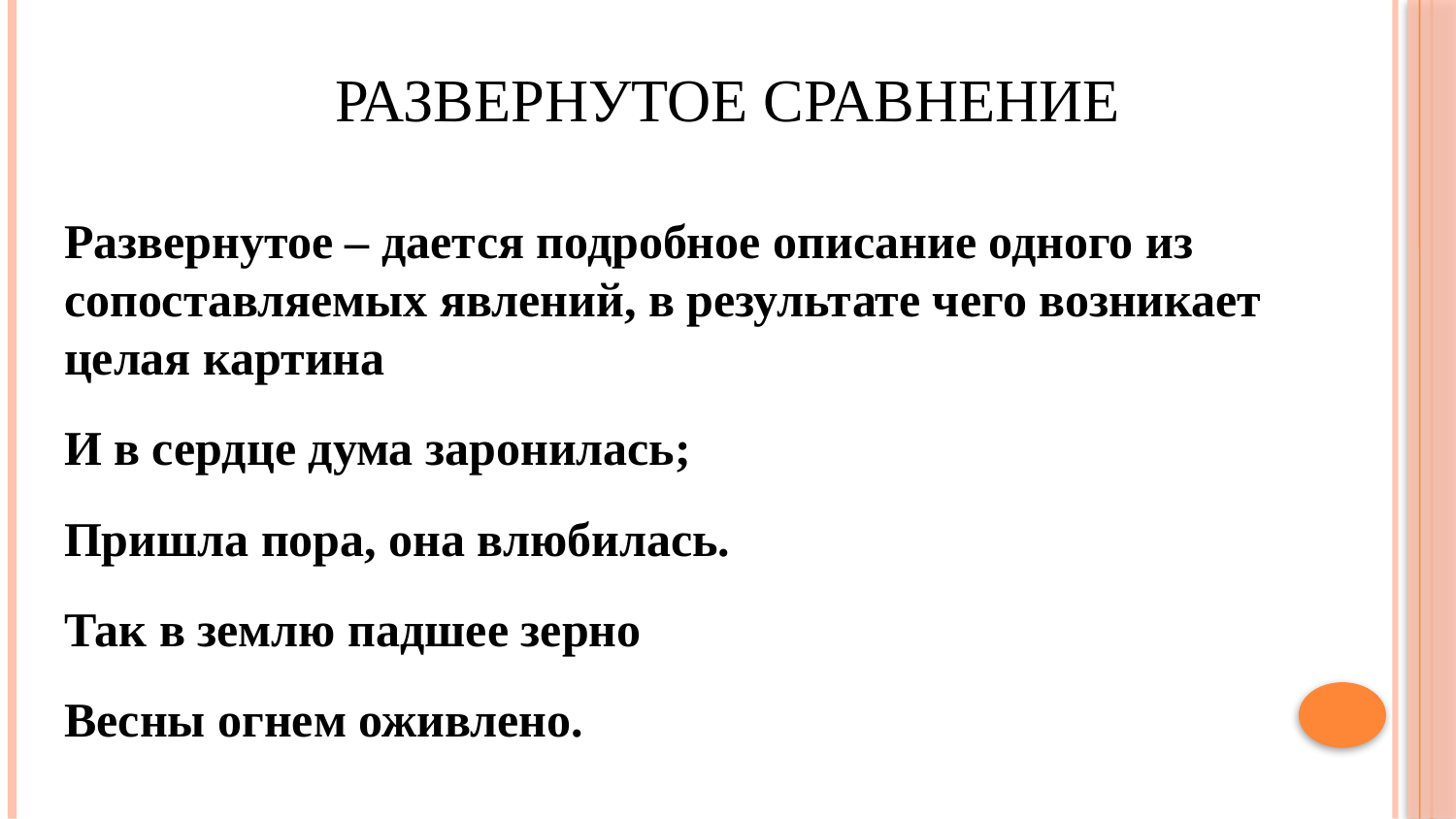

# Развернутое сравнение
Развернутое – дается подробное описание одного из сопоставляемых явлений, в результате чего возникает целая картина
И в сердце дума заронилась;
Пришла пора, она влюбилась.
Так в землю падшее зерно
Весны огнем оживлено.